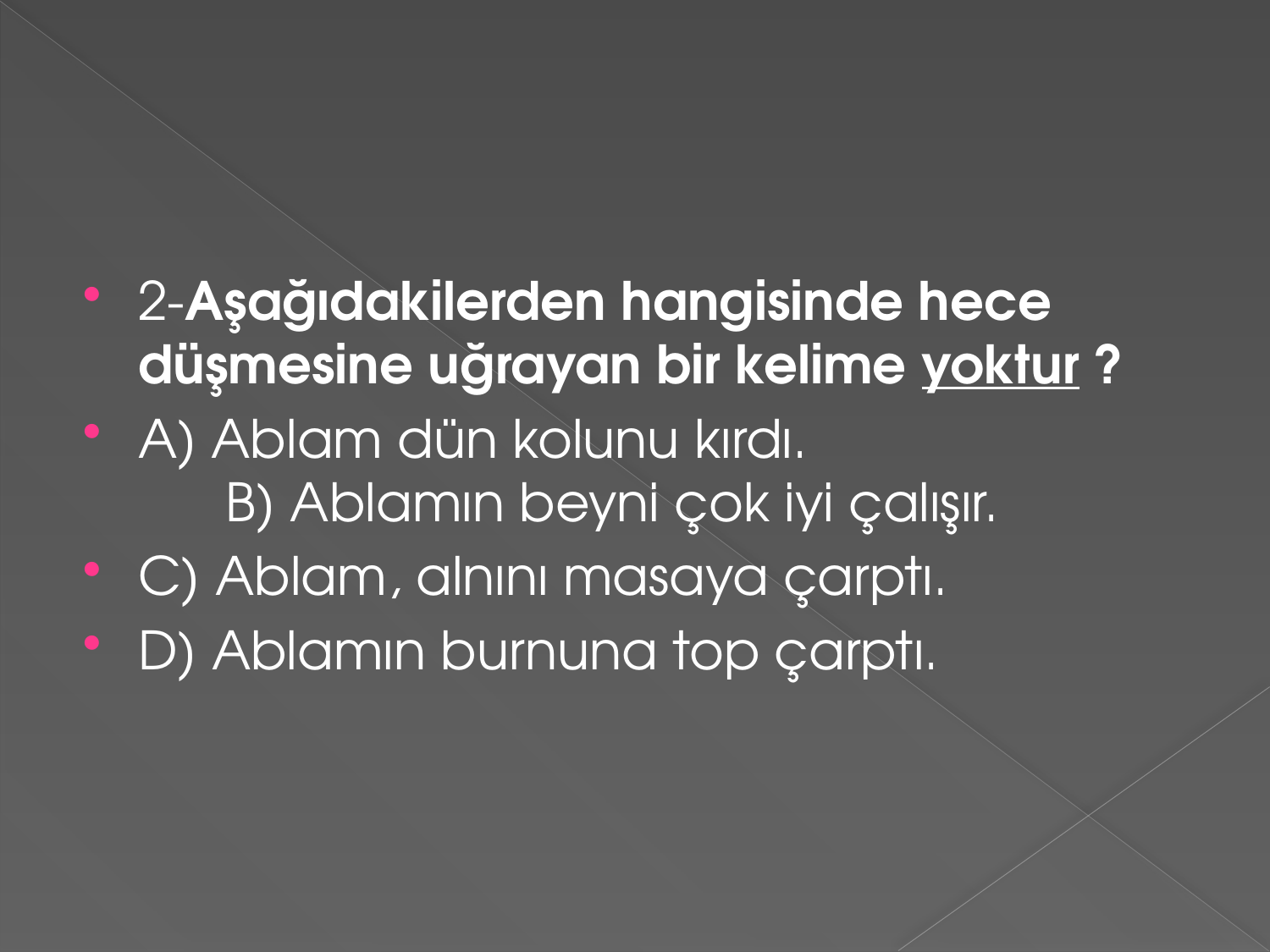

#
2-Aşağıdakilerden hangisinde hece düşmesine uğrayan bir kelime yoktur ?
A) Ablam dün kolunu kırdı.                                 B) Ablamın beyni çok iyi çalışır.
C) Ablam, alnını masaya çarptı.
D) Ablamın burnuna top çarptı.